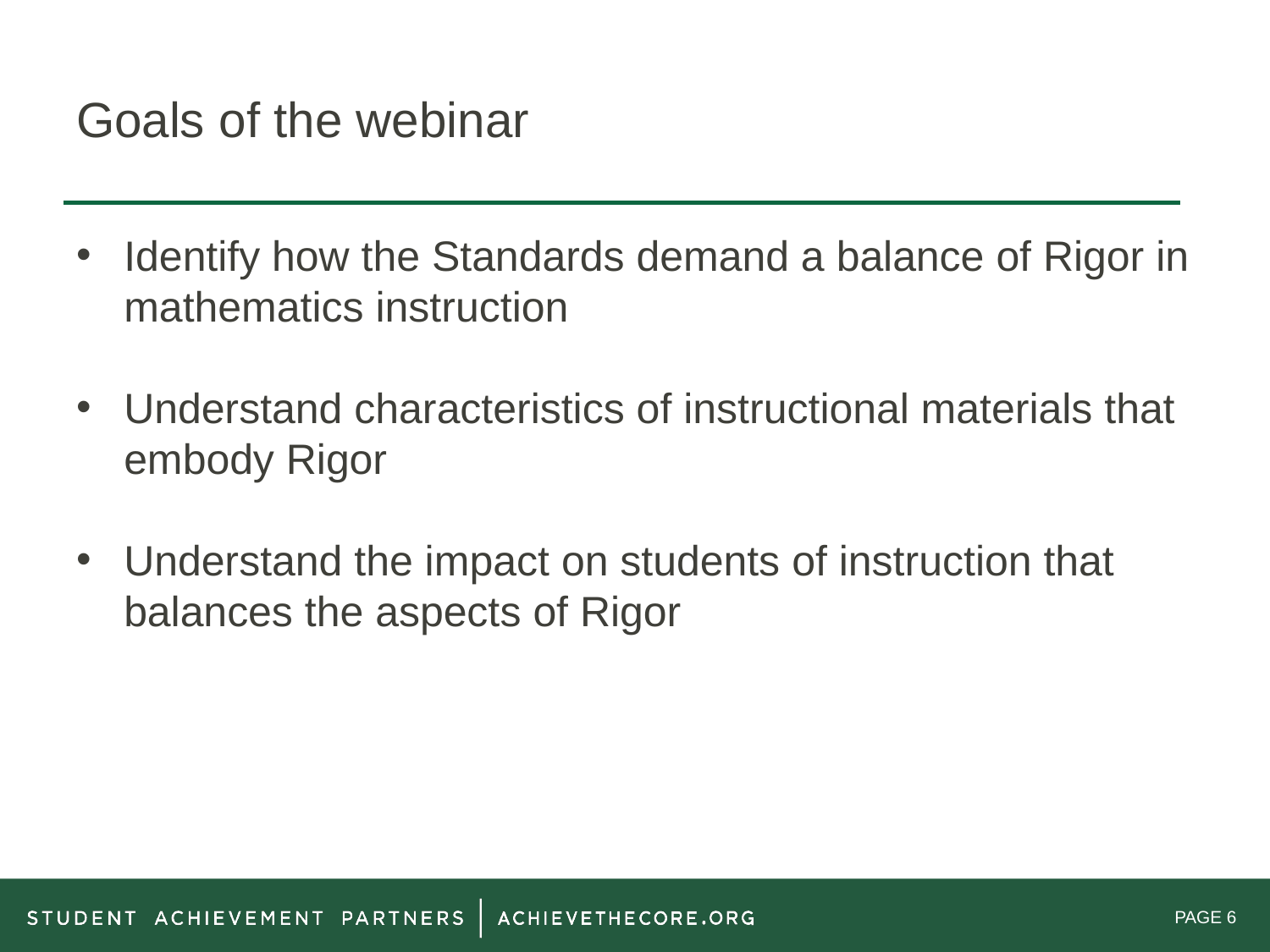

# Goals of the webinar
Identify how the Standards demand a balance of Rigor in mathematics instruction

Understand characteristics of instructional materials that embody Rigor

Understand the impact on students of instruction that balances the aspects of Rigor